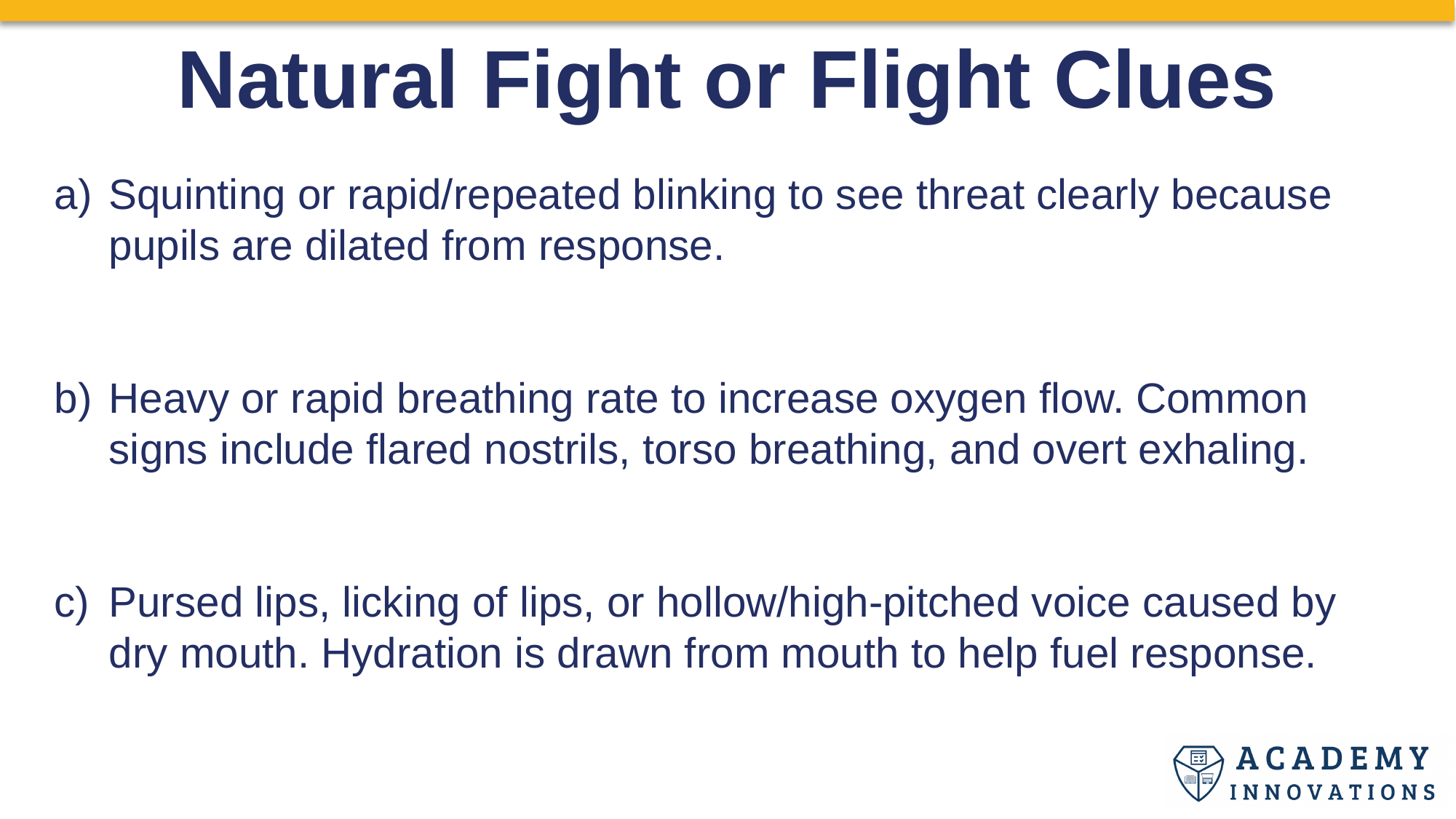

Natural Fight or Flight Clues
Squinting or rapid/repeated blinking to see threat clearly because pupils are dilated from response.

Heavy or rapid breathing rate to increase oxygen flow. Common signs include flared nostrils, torso breathing, and overt exhaling.

Pursed lips, licking of lips, or hollow/high-pitched voice caused by dry mouth. Hydration is drawn from mouth to help fuel response.